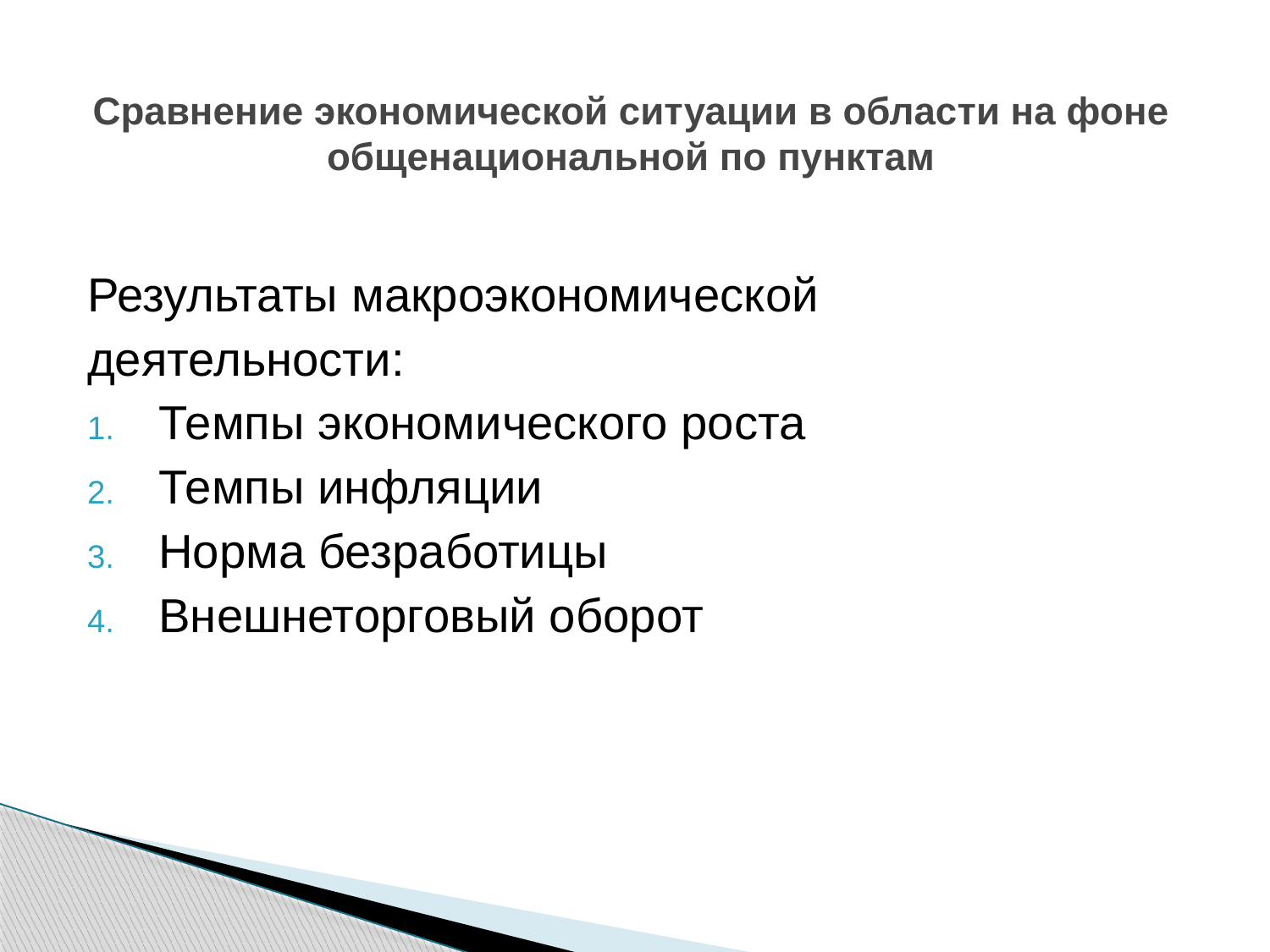

# Сравнение экономической ситуации в области на фоне общенациональной по пунктам
Результаты макроэкономической
деятельности:
Темпы экономического роста
Темпы инфляции
Норма безработицы
Внешнеторговый оборот